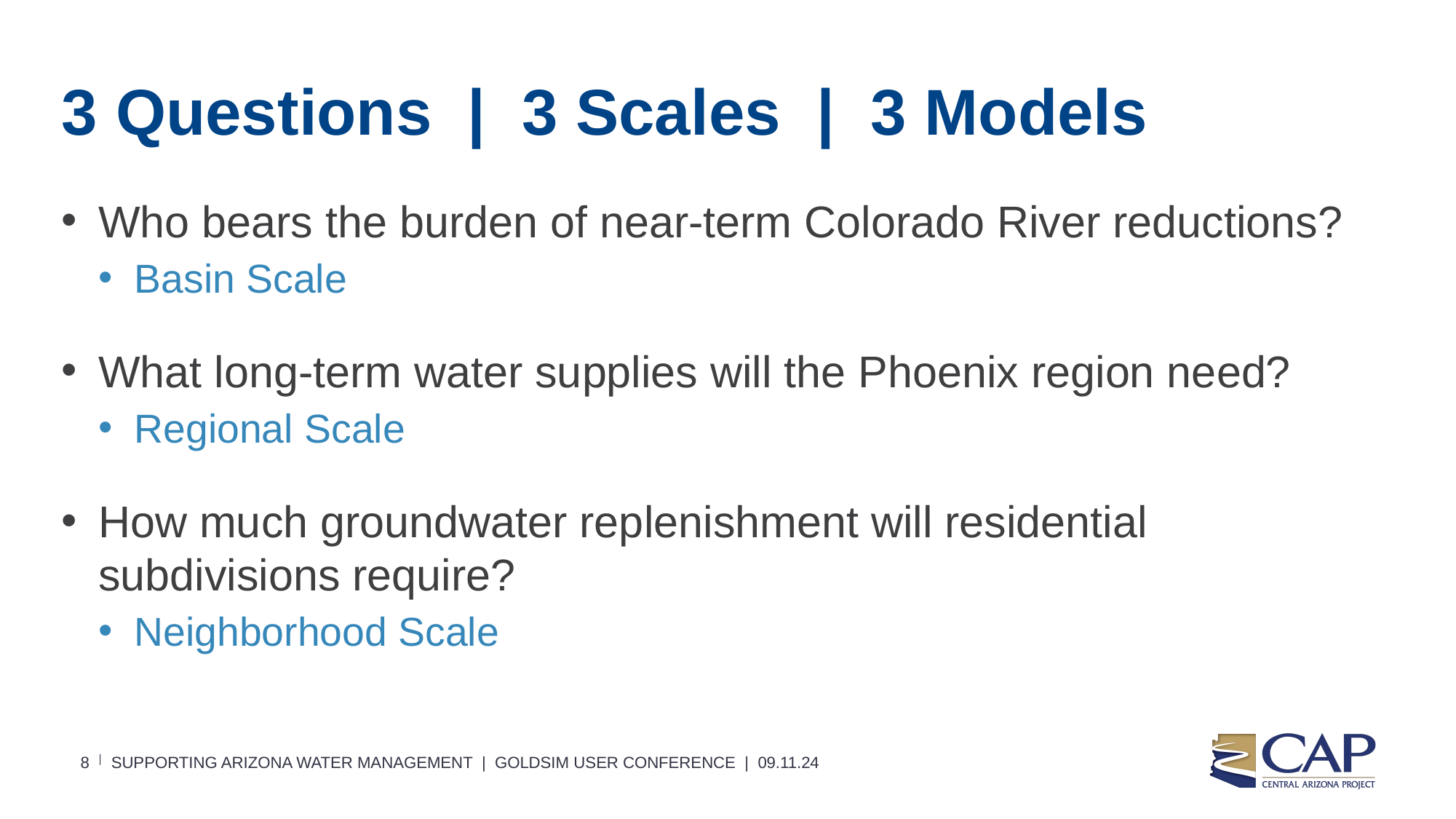

# 3 Questions  |  3 Scales  |  3 Models
Who bears the burden of near-term Colorado River reductions?
Basin Scale

What long-term water supplies will the Phoenix region need?
Regional Scale

How much groundwater replenishment will residential subdivisions require?
Neighborhood Scale

8
Supporting Arizona Water Management  |  GoldSim User Conference  |  09.11.24